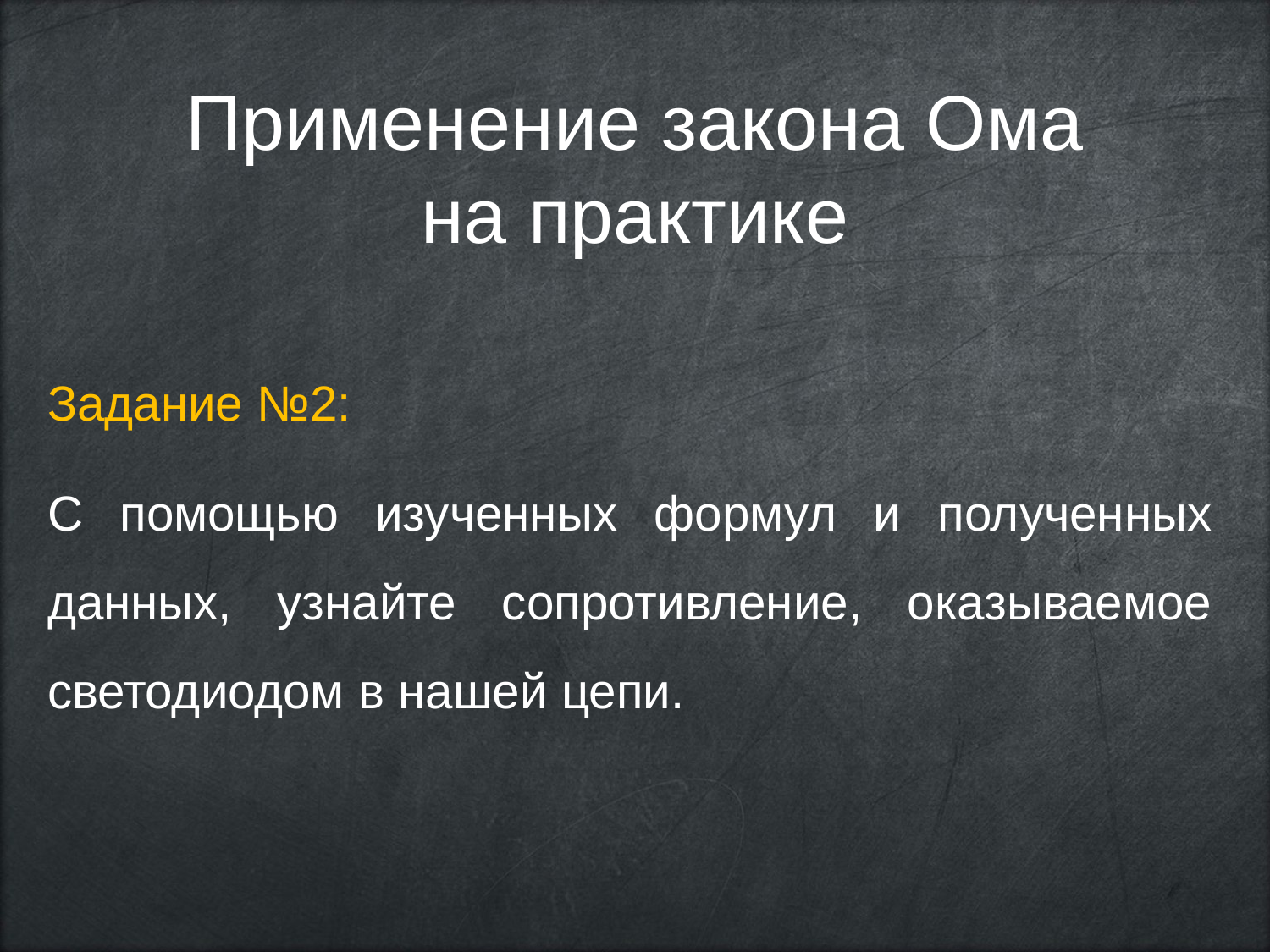

Применение закона Ома
на практике
Задание №2:
С помощью изученных формул и полученных данных, узнайте сопротивление, оказываемое светодиодом в нашей цепи.